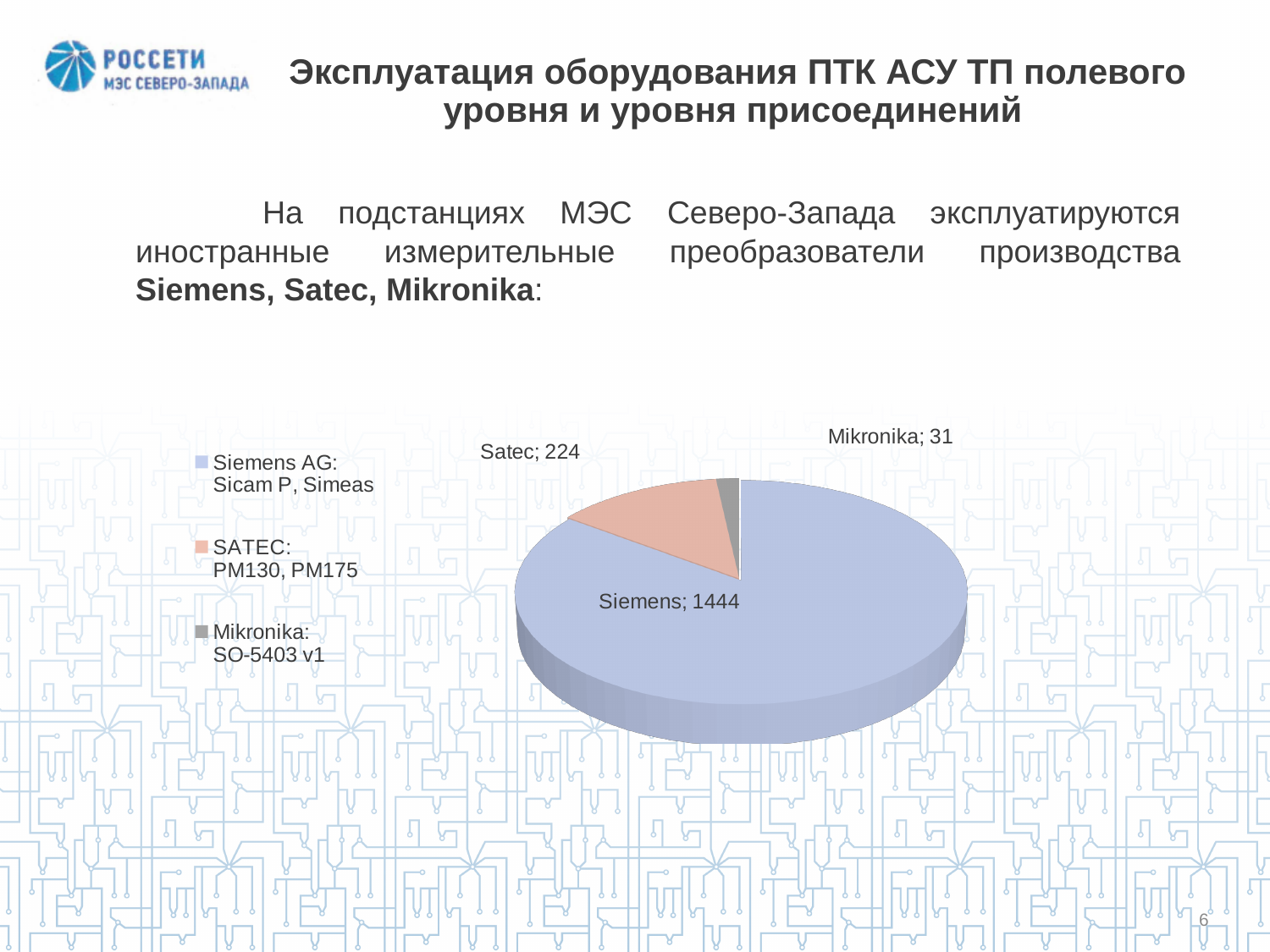

# Эксплуатация оборудования ПТК АСУ ТП полевого уровня и уровня присоединений
	На подстанциях МЭС Северо-Запада эксплуатируются иностранные измерительные преобразователи производства Siemens, Satec, Mikronika:

[unsupported chart]